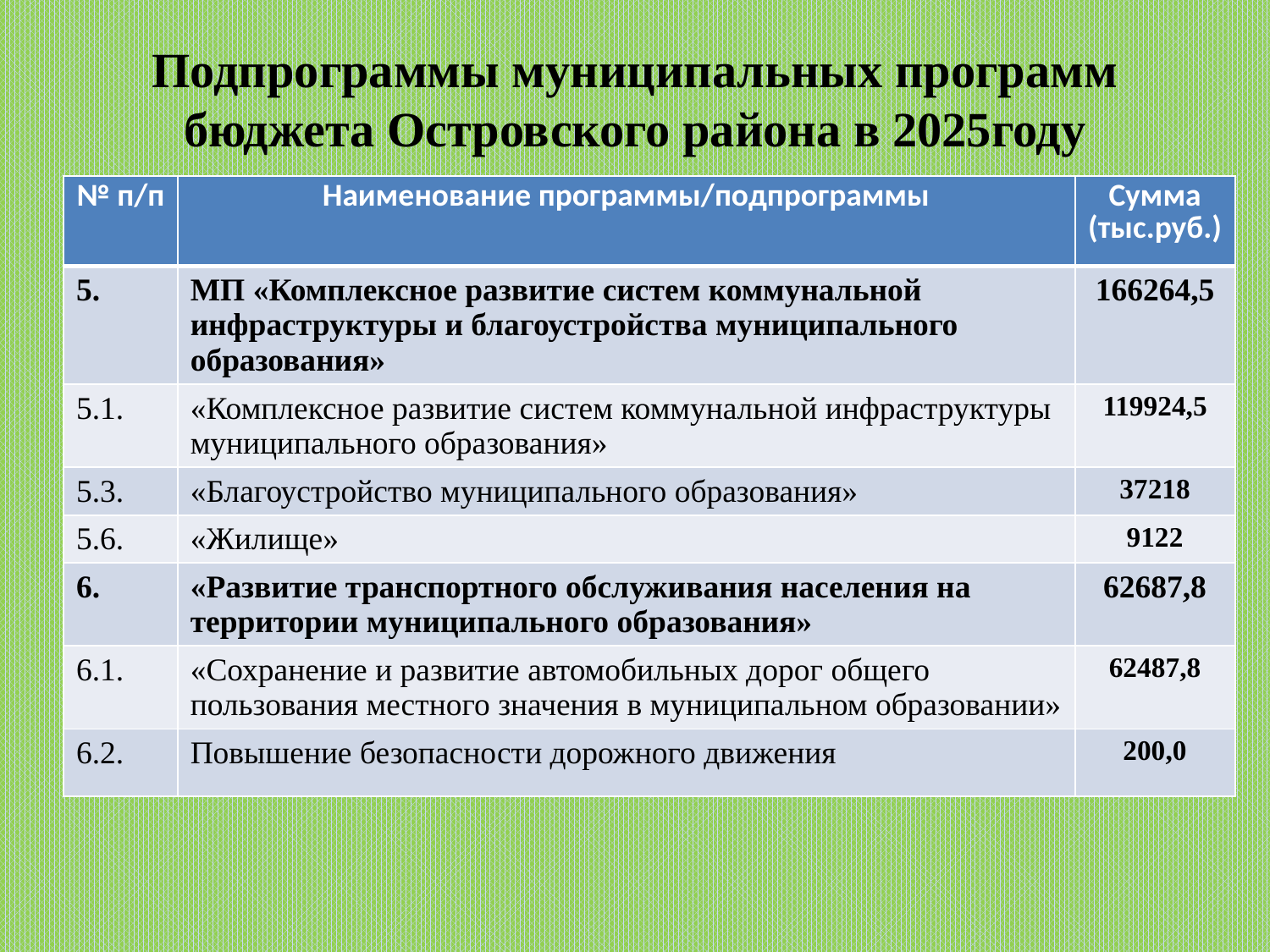

# Подпрограммы муниципальных программ бюджета Островского района в 2025году
| № п/п | Наименование программы/подпрограммы | Сумма (тыс.руб.) |
| --- | --- | --- |
| 5. | МП «Комплексное развитие систем коммунальной инфраструктуры и благоустройства муниципального образования» | 166264,5 |
| 5.1. | «Комплексное развитие систем коммунальной инфраструктуры муниципального образования» | 119924,5 |
| 5.3. | «Благоустройство муниципального образования» | 37218 |
| 5.6. | «Жилище» | 9122 |
| 6. | «Развитие транспортного обслуживания населения на территории муниципального образования» | 62687,8 |
| 6.1. | «Сохранение и развитие автомобильных дорог общего пользования местного значения в муниципальном образовании» | 62487,8 |
| 6.2. | Повышение безопасности дорожного движения | 200,0 |